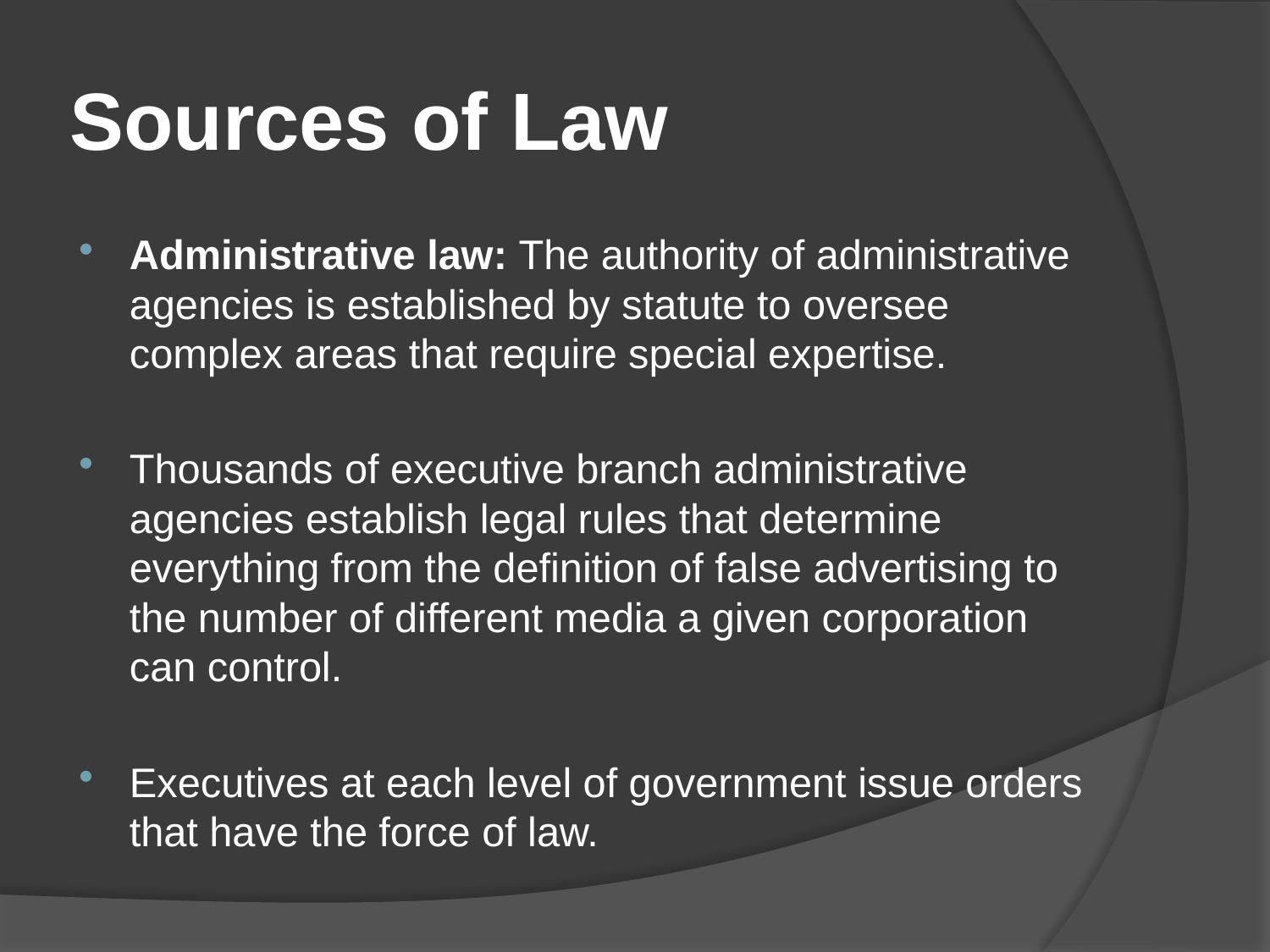

# Sources of Law
Administrative law: The authority of administrative agencies is established by statute to oversee complex areas that require special expertise.

Thousands of executive branch administrative agencies establish legal rules that determine everything from the definition of false advertising to the number of different media a given corporation can control.

Executives at each level of government issue orders that have the force of law.